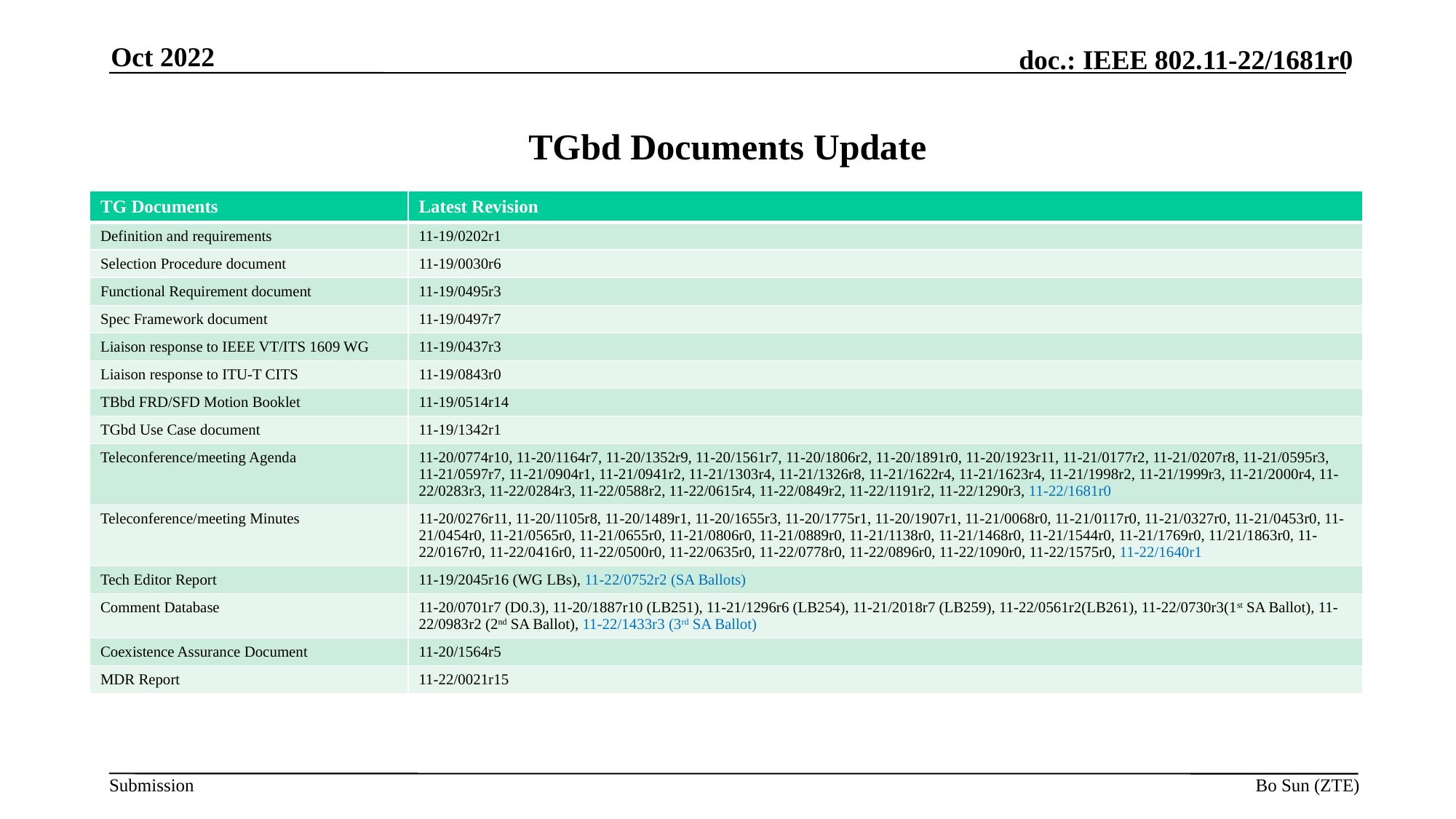

Oct 2022
# TGbd Documents Update
| TG Documents | Latest Revision |
| --- | --- |
| Definition and requirements | 11-19/0202r1 |
| Selection Procedure document | 11-19/0030r6 |
| Functional Requirement document | 11-19/0495r3 |
| Spec Framework document | 11-19/0497r7 |
| Liaison response to IEEE VT/ITS 1609 WG | 11-19/0437r3 |
| Liaison response to ITU-T CITS | 11-19/0843r0 |
| TBbd FRD/SFD Motion Booklet | 11-19/0514r14 |
| TGbd Use Case document | 11-19/1342r1 |
| Teleconference/meeting Agenda | 11-20/0774r10, 11-20/1164r7, 11-20/1352r9, 11-20/1561r7, 11-20/1806r2, 11-20/1891r0, 11-20/1923r11, 11-21/0177r2, 11-21/0207r8, 11-21/0595r3, 11-21/0597r7, 11-21/0904r1, 11-21/0941r2, 11-21/1303r4, 11-21/1326r8, 11-21/1622r4, 11-21/1623r4, 11-21/1998r2, 11-21/1999r3, 11-21/2000r4, 11-22/0283r3, 11-22/0284r3, 11-22/0588r2, 11-22/0615r4, 11-22/0849r2, 11-22/1191r2, 11-22/1290r3, 11-22/1681r0 |
| Teleconference/meeting Minutes | 11-20/0276r11, 11-20/1105r8, 11-20/1489r1, 11-20/1655r3, 11-20/1775r1, 11-20/1907r1, 11-21/0068r0, 11-21/0117r0, 11-21/0327r0, 11-21/0453r0, 11-21/0454r0, 11-21/0565r0, 11-21/0655r0, 11-21/0806r0, 11-21/0889r0, 11-21/1138r0, 11-21/1468r0, 11-21/1544r0, 11-21/1769r0, 11/21/1863r0, 11-22/0167r0, 11-22/0416r0, 11-22/0500r0, 11-22/0635r0, 11-22/0778r0, 11-22/0896r0, 11-22/1090r0, 11-22/1575r0, 11-22/1640r1 |
| Tech Editor Report | 11-19/2045r16 (WG LBs), 11-22/0752r2 (SA Ballots) |
| Comment Database | 11-20/0701r7 (D0.3), 11-20/1887r10 (LB251), 11-21/1296r6 (LB254), 11-21/2018r7 (LB259), 11-22/0561r2(LB261), 11-22/0730r3(1st SA Ballot), 11-22/0983r2 (2nd SA Ballot), 11-22/1433r3 (3rd SA Ballot) |
| Coexistence Assurance Document | 11-20/1564r5 |
| MDR Report | 11-22/0021r15 |
Bo Sun (ZTE)